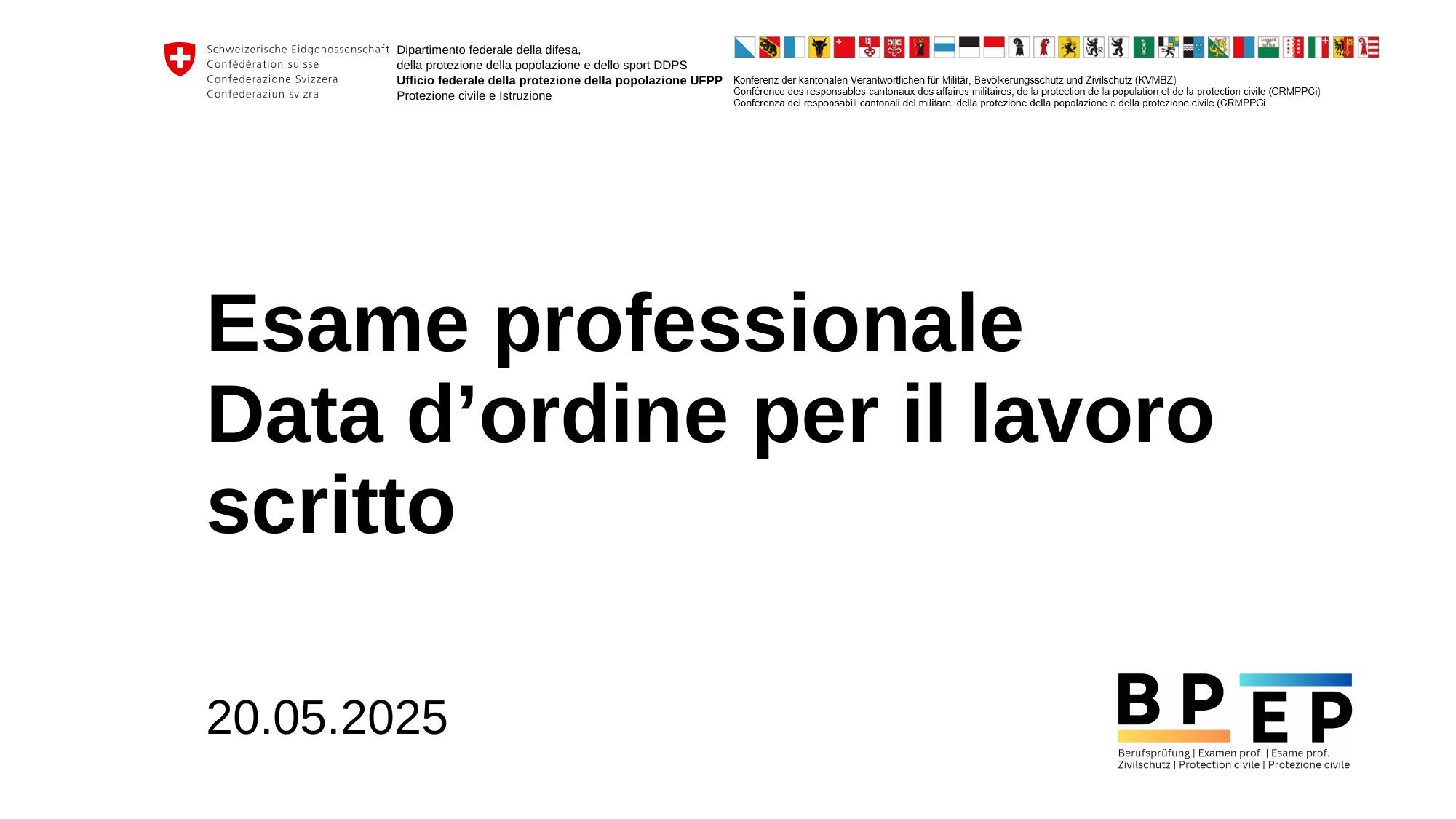

# Esame professionale Data d’ordine per il lavoro scritto

20.05.2025